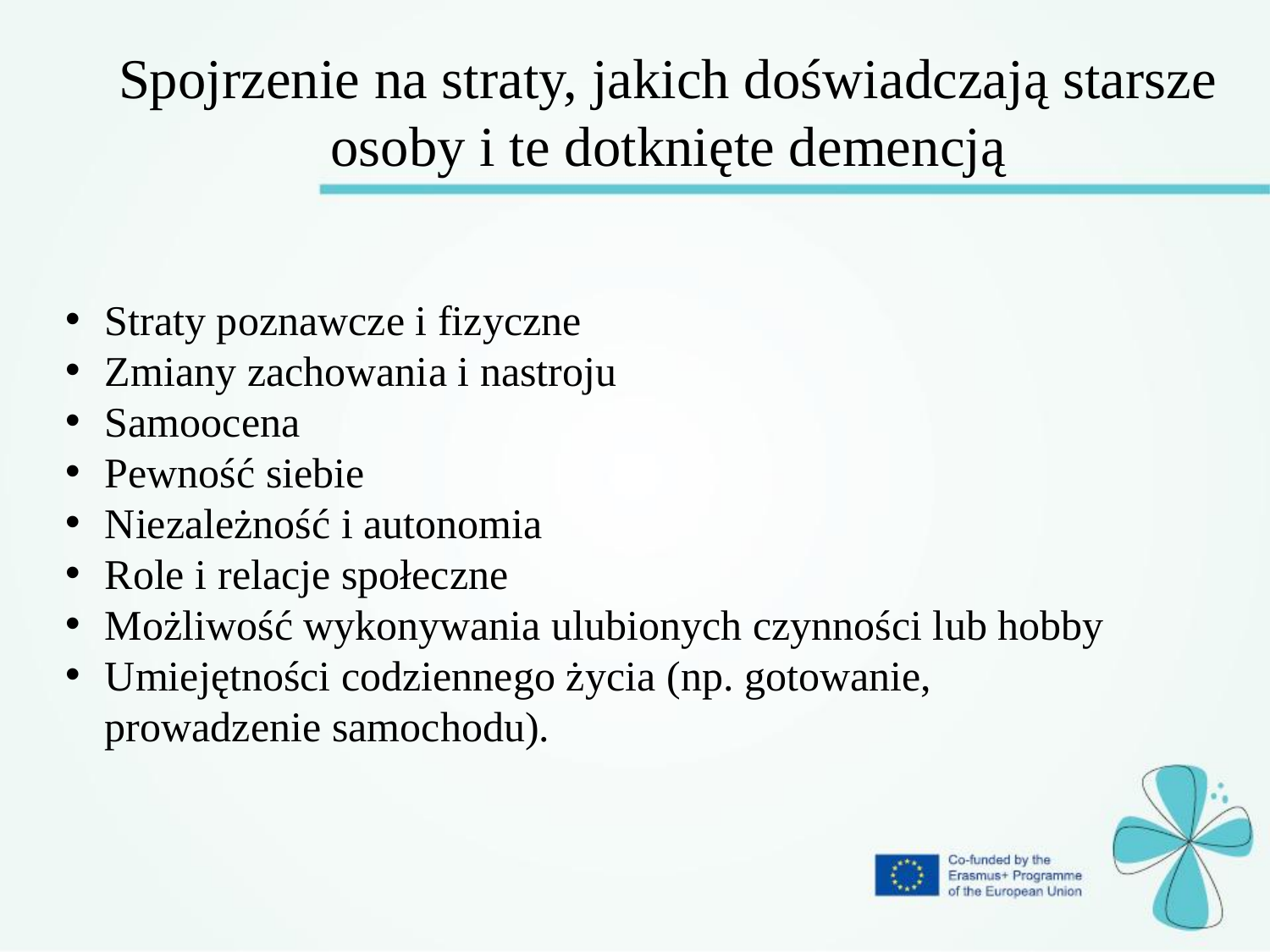

Spojrzenie na straty, jakich doświadczają starsze osoby i te dotknięte demencją
Straty poznawcze i fizyczne
Zmiany zachowania i nastroju
Samoocena
Pewność siebie
Niezależność i autonomia
Role i relacje społeczne
Możliwość wykonywania ulubionych czynności lub hobby
Umiejętności codziennego życia (np. gotowanie, prowadzenie samochodu).